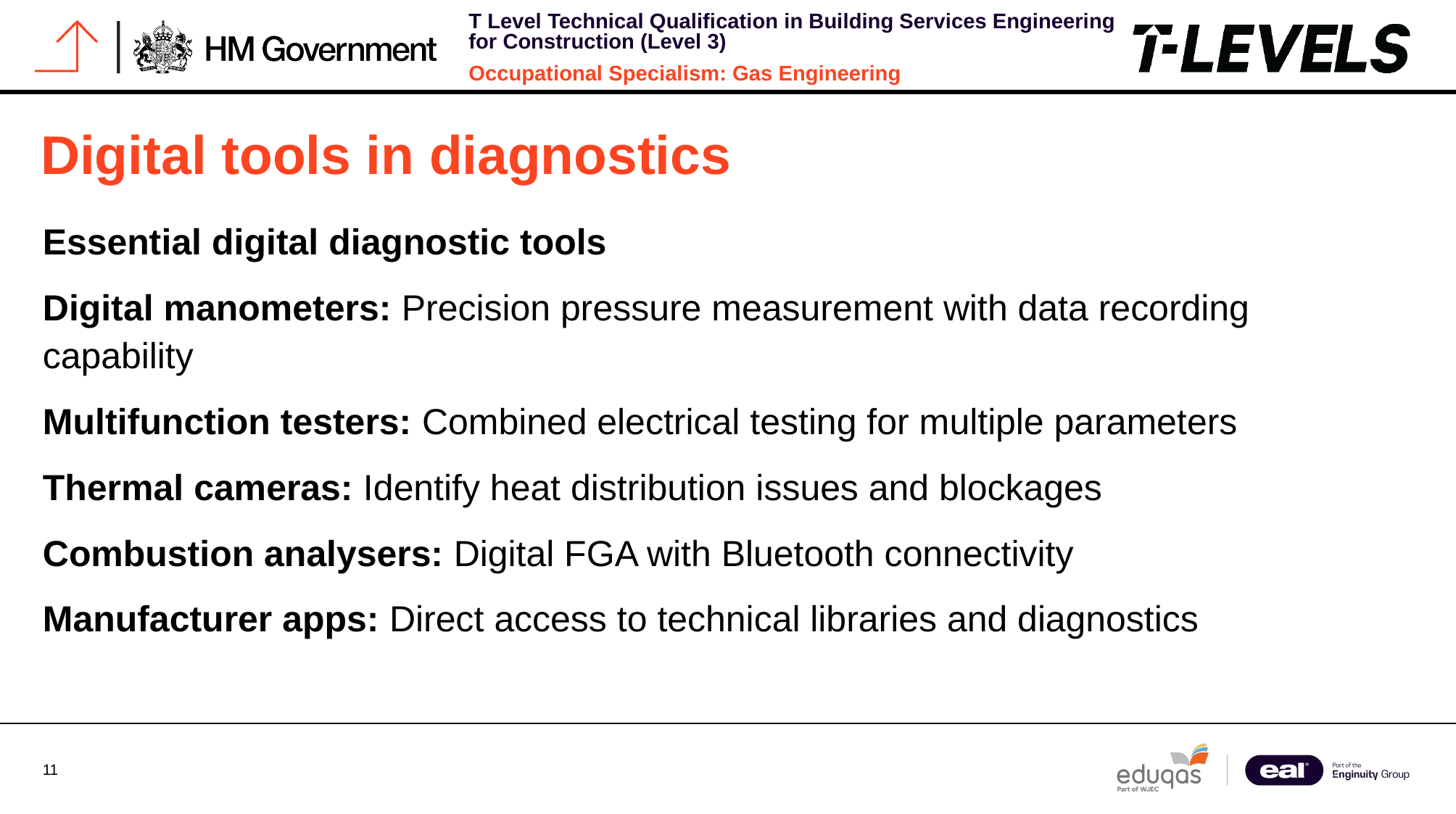

# Digital tools in diagnostics
Essential digital diagnostic tools
Digital manometers: Precision pressure measurement with data recording capability
Multifunction testers: Combined electrical testing for multiple parameters
Thermal cameras: Identify heat distribution issues and blockages
Combustion analysers: Digital FGA with Bluetooth connectivity
Manufacturer apps: Direct access to technical libraries and diagnostics